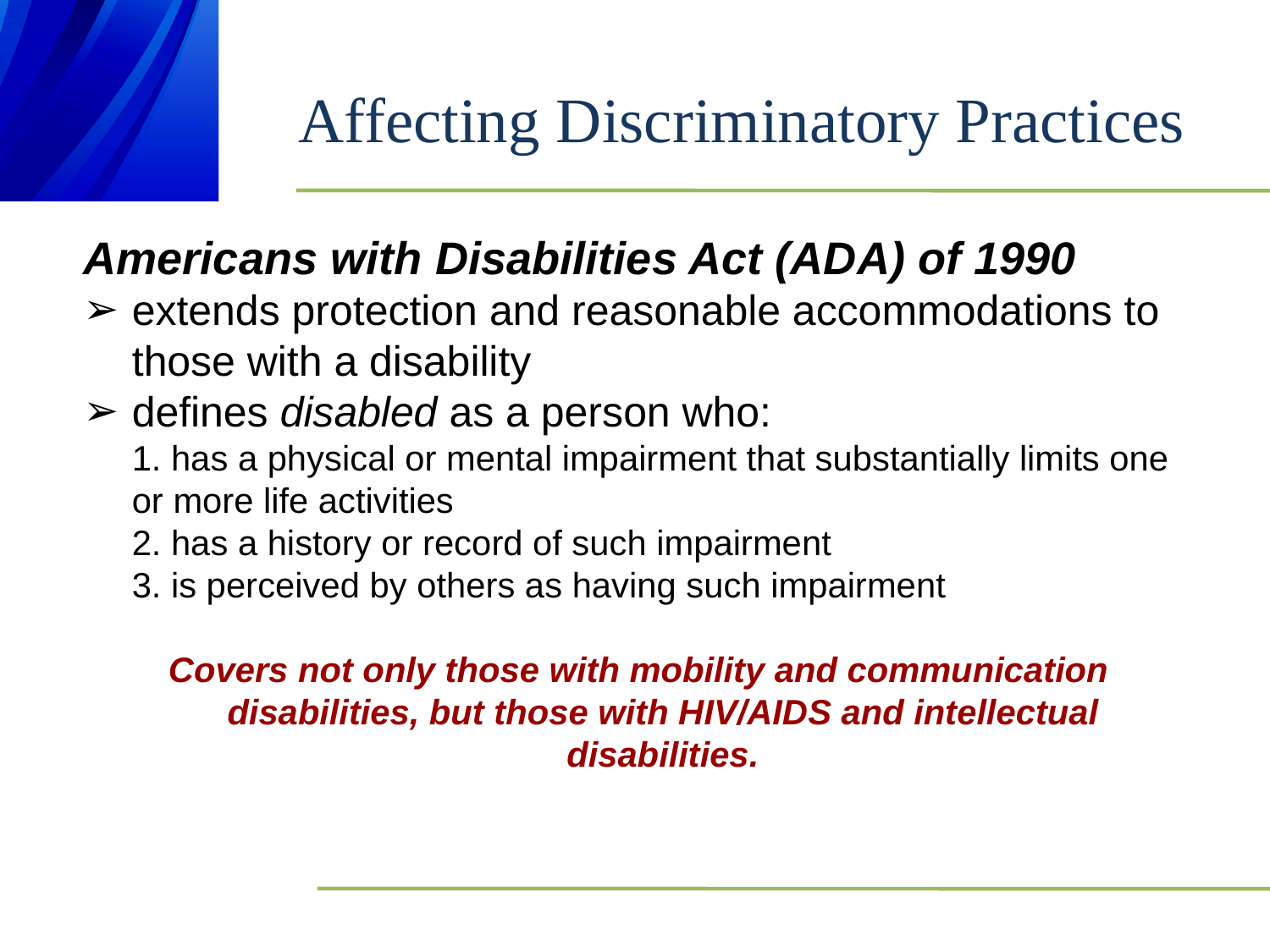

# Affecting Discriminatory Practices
Americans with Disabilities Act (ADA) of 1990
extends protection and reasonable accommodations to those with a disability
defines disabled as a person who:
	1. has a physical or mental impairment that substantially limits one or more life activities
	2. has a history or record of such impairment
	3. is perceived by others as having such impairment

Covers not only those with mobility and communication disabilities, but those with HIV/AIDS and intellectual disabilities.